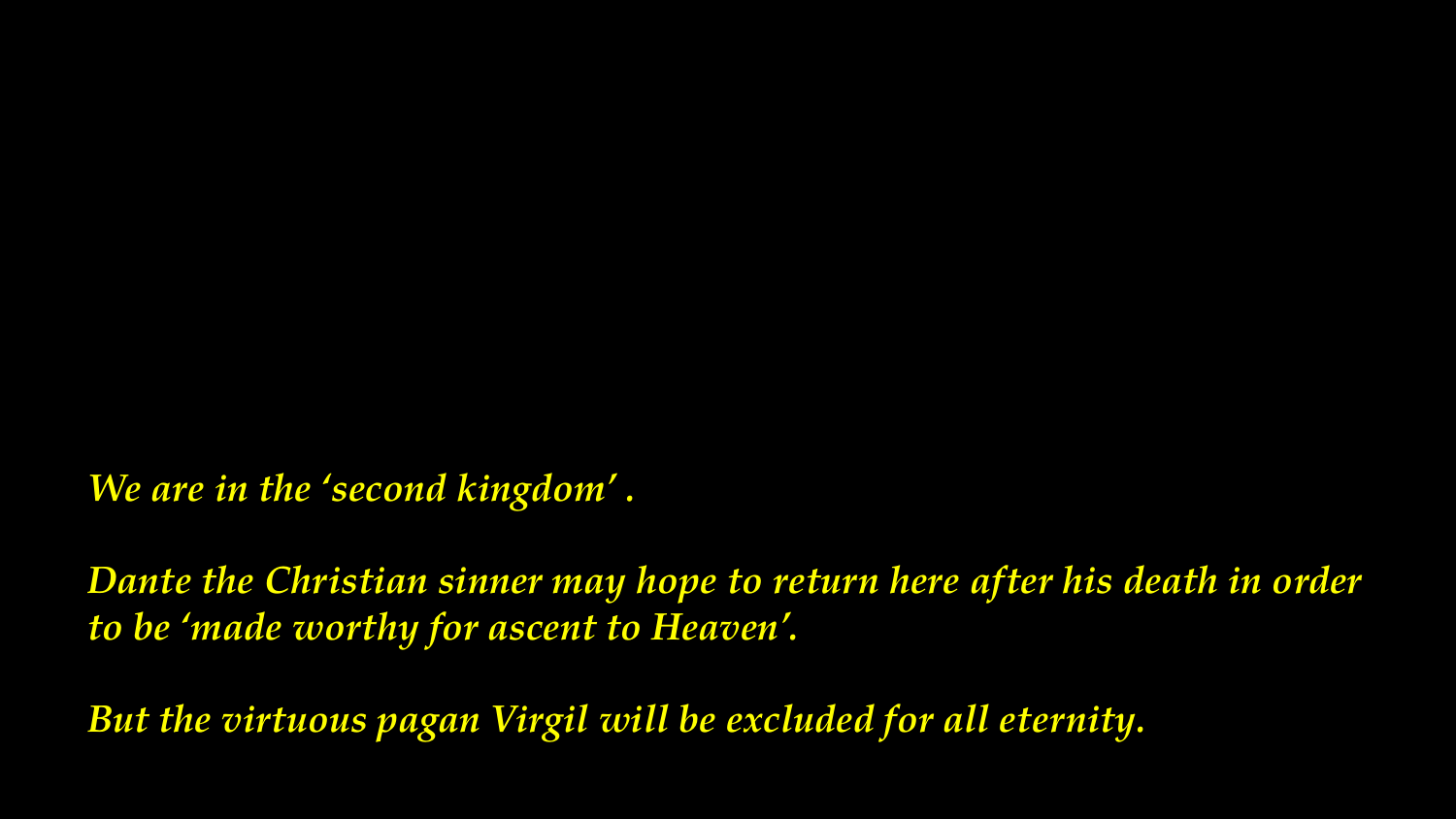

# We are in the ‘second kingdom’ . Dante the Christian sinner may hope to return here after his death in order to be ‘made worthy for ascent to Heaven’. But the virtuous pagan Virgil will be excluded for all eternity.